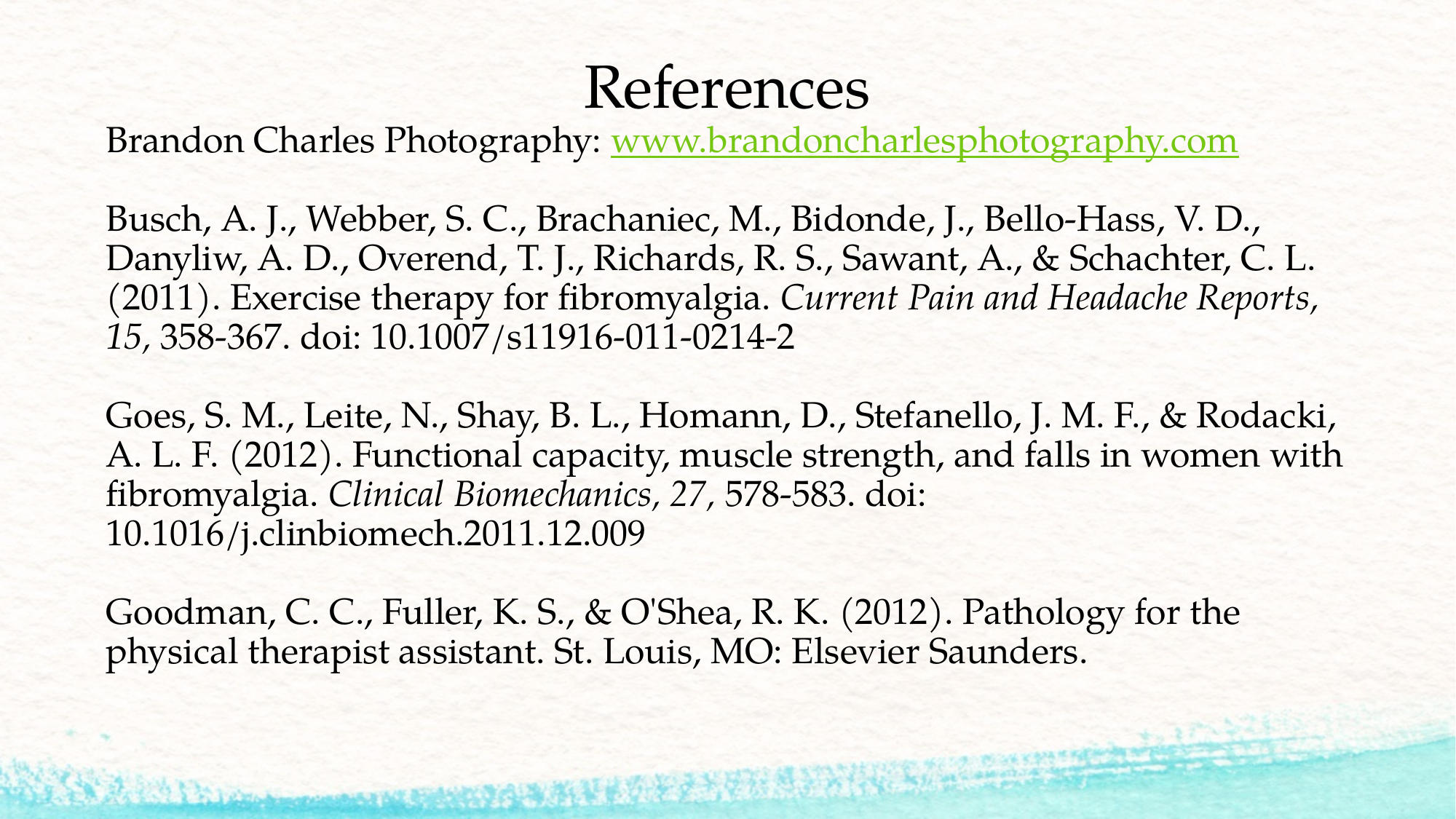

References
Brandon Charles Photography: www.brandoncharlesphotography.com

Busch, A. J., Webber, S. C., Brachaniec, M., Bidonde, J., Bello-Hass, V. D., Danyliw, A. D., Overend, T. J., Richards, R. S., Sawant, A., & Schachter, C. L. (2011). Exercise therapy for fibromyalgia. Current Pain and Headache Reports, 15, 358-367. doi: 10.1007/s11916-011-0214-2
Goes, S. M., Leite, N., Shay, B. L., Homann, D., Stefanello, J. M. F., & Rodacki, A. L. F. (2012). Functional capacity, muscle strength, and falls in women with fibromyalgia. Clinical Biomechanics, 27, 578-583. doi: 10.1016/j.clinbiomech.2011.12.009
Goodman, C. C., Fuller, K. S., & O'Shea, R. K. (2012). Pathology for the physical therapist assistant. St. Louis, MO: Elsevier Saunders.